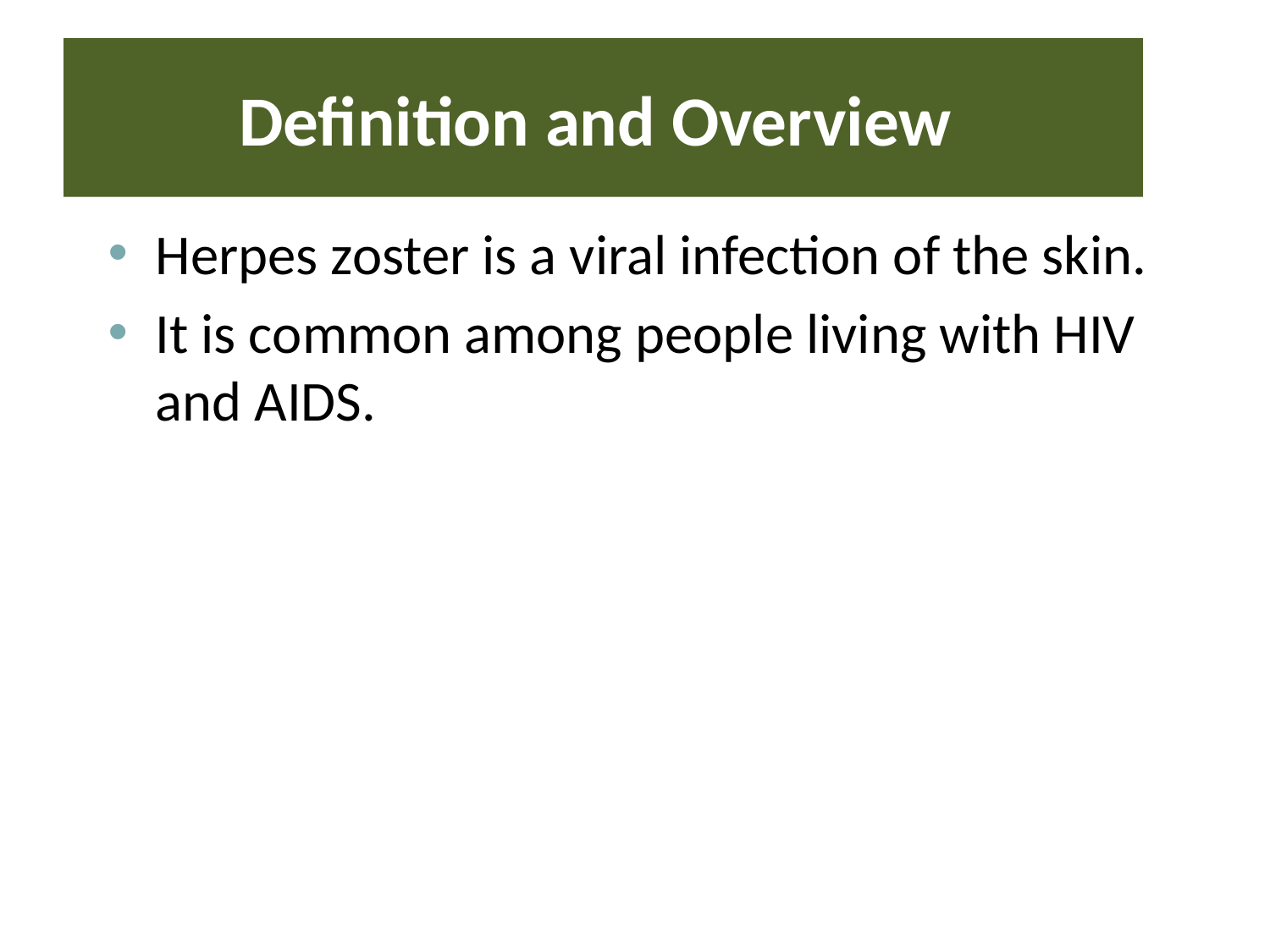

# Definition and Overview
Herpes zoster is a viral infection of the skin.
It is common among people living with HIV and AIDS.